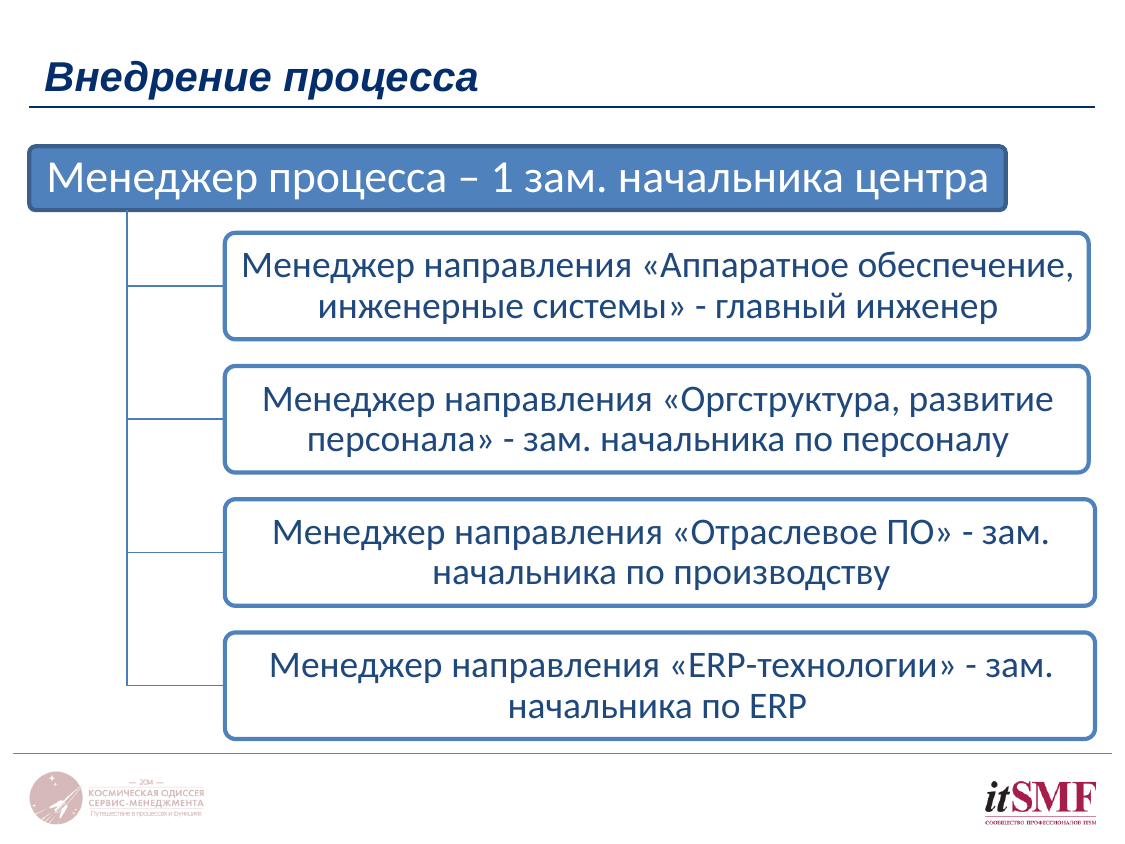

# Внедрение процесса
Менеджер процесса – 1 зам. начальника центра
Менеджер направления «Аппаратное обеспечение, инженерные системы» - главный инженер
Менеджер направления «Оргструктура, развитие персонала» - зам. начальника по персоналу
Менеджер направления «Отраслевое ПО» - зам. начальника по производству
Менеджер направления «ERP-технологии» - зам. начальника по ERP